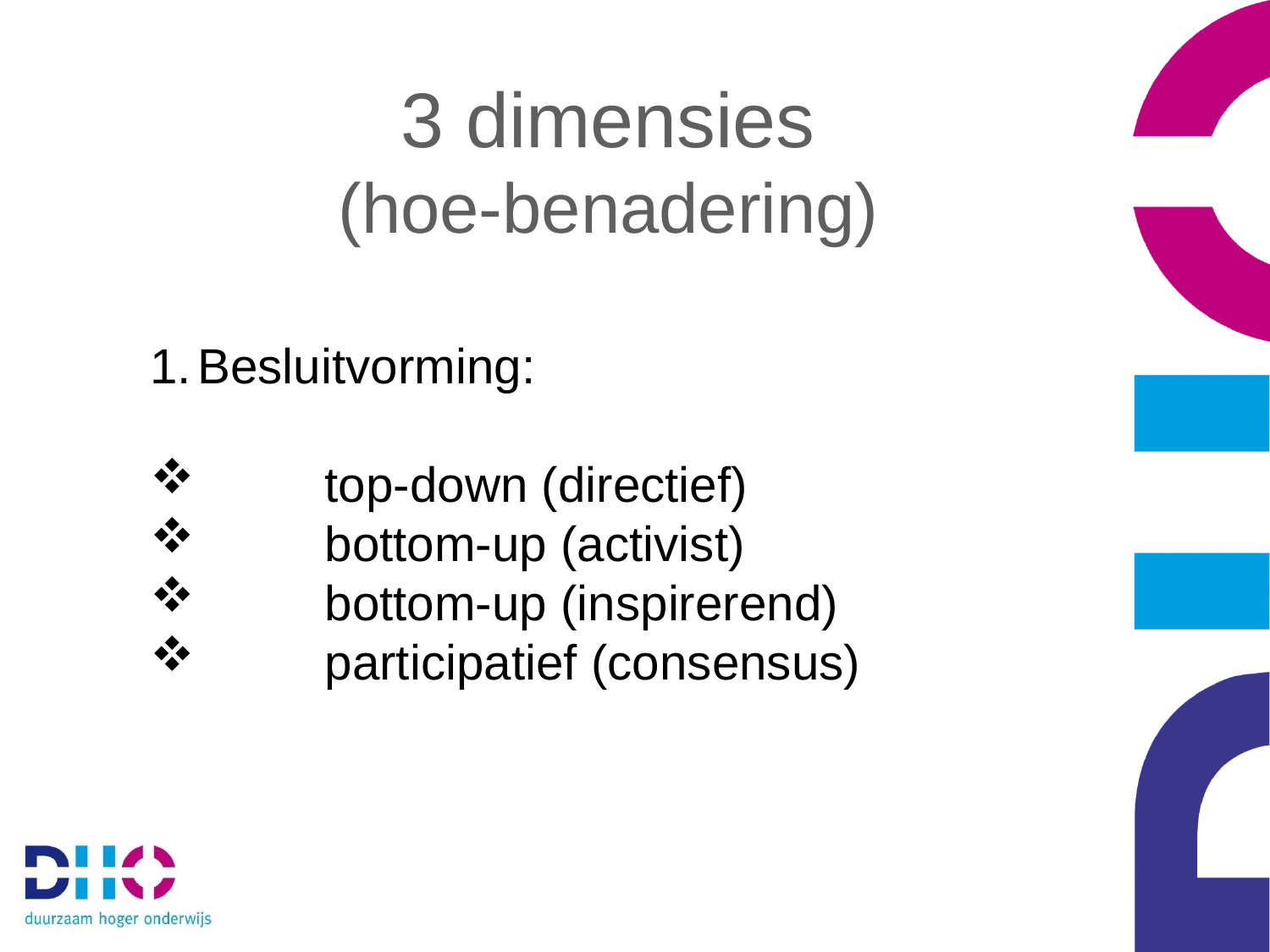

3 dimensies (hoe-benadering)
Besluitvorming:

	top-down (directief)
	bottom-up (activist)
	bottom-up (inspirerend)
	participatief (consensus)